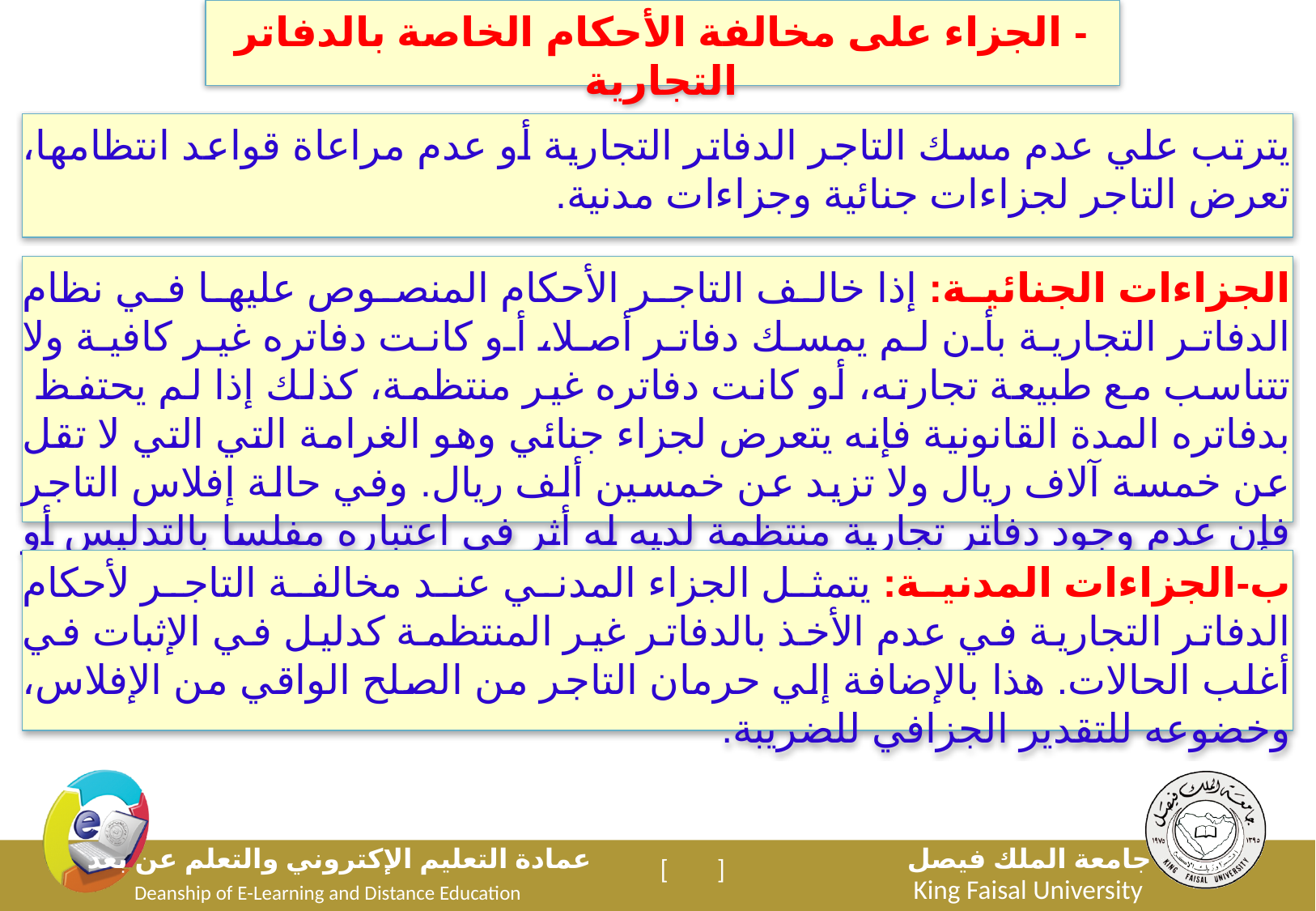

- الجزاء على مخالفة الأحكام الخاصة بالدفاتر التجارية
يترتب علي عدم مسك التاجر الدفاتر التجارية أو عدم مراعاة قواعد انتظامها، تعرض التاجر لجزاءات جنائية وجزاءات مدنية.
الجزاءات الجنائية: إذا خالف التاجر الأحكام المنصوص عليها في نظام الدفاتر التجارية بأن لم يمسك دفاتر أصلا، أو كانت دفاتره غير كافية ولا تتناسب مع طبيعة تجارته، أو كانت دفاتره غير منتظمة، كذلك إذا لم يحتفظ  بدفاتره المدة القانونية فإنه يتعرض لجزاء جنائي وهو الغرامة التي التي لا تقل عن خمسة آلاف ريال ولا تزيد عن خمسين ألف ريال. وفي حالة إفلاس التاجر فإن عدم وجود دفاتر تجارية منتظمة لديه له أثر في اعتباره مفلسا بالتدليس أو التقصير.

ب-الجزاءات المدنية: يتمثل الجزاء المدني عند مخالفة التاجر لأحكام الدفاتر التجارية في عدم الأخذ بالدفاتر غير المنتظمة كدليل في الإثبات في أغلب الحالات. هذا بالإضافة إلي حرمان التاجر من الصلح الواقي من الإفلاس، وخضوعه للتقدير الجزافي للضريبة.